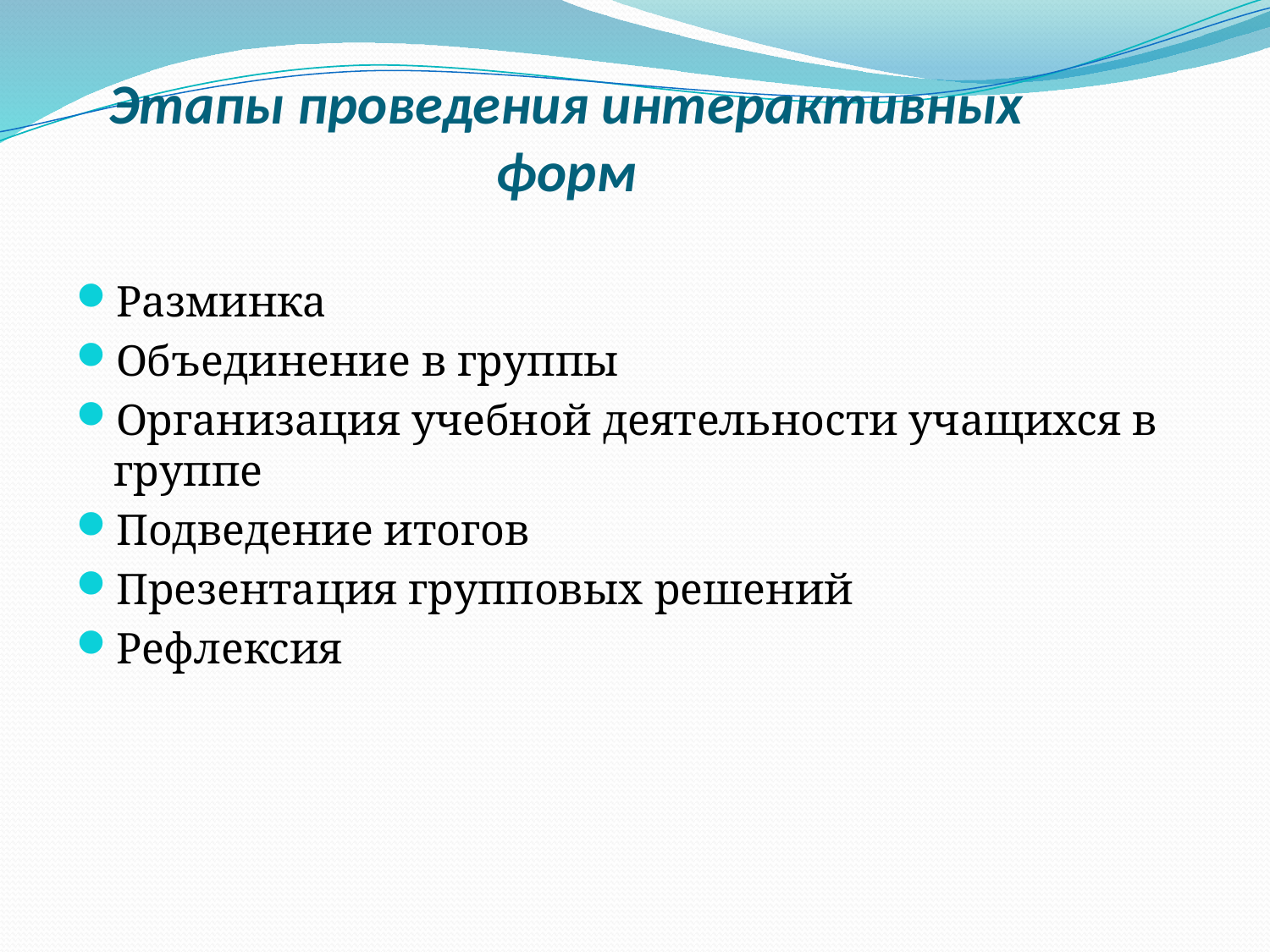

# Этапы проведения интерактивных форм
Разминка
Объединение в группы
Организация учебной деятельности учащихся в группе
Подведение итогов
Презентация групповых решений
Рефлексия